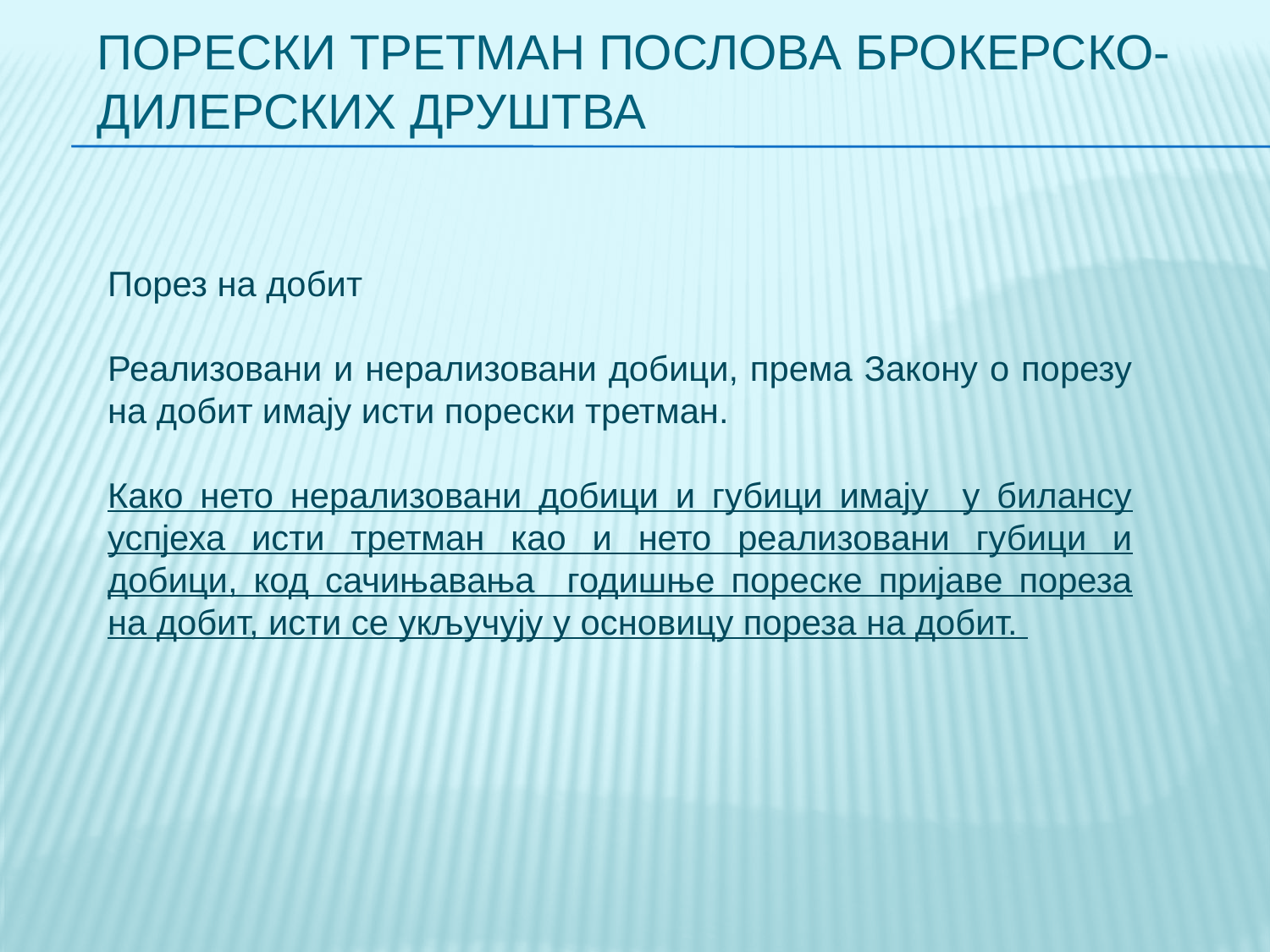

# Порески третман послова брокерско-дилерских друштва
Порез на добит

Реализовани и нерализовани добици, према Закону о порезу на добит имају исти порески третман.

Како нето нерализовани добици и губици имају  у билансу успјеха исти третман као и нето реализовани губици и добици, код сачињавања  годишње пореске пријаве пореза на добит, исти се укључују у основицу пореза на добит.